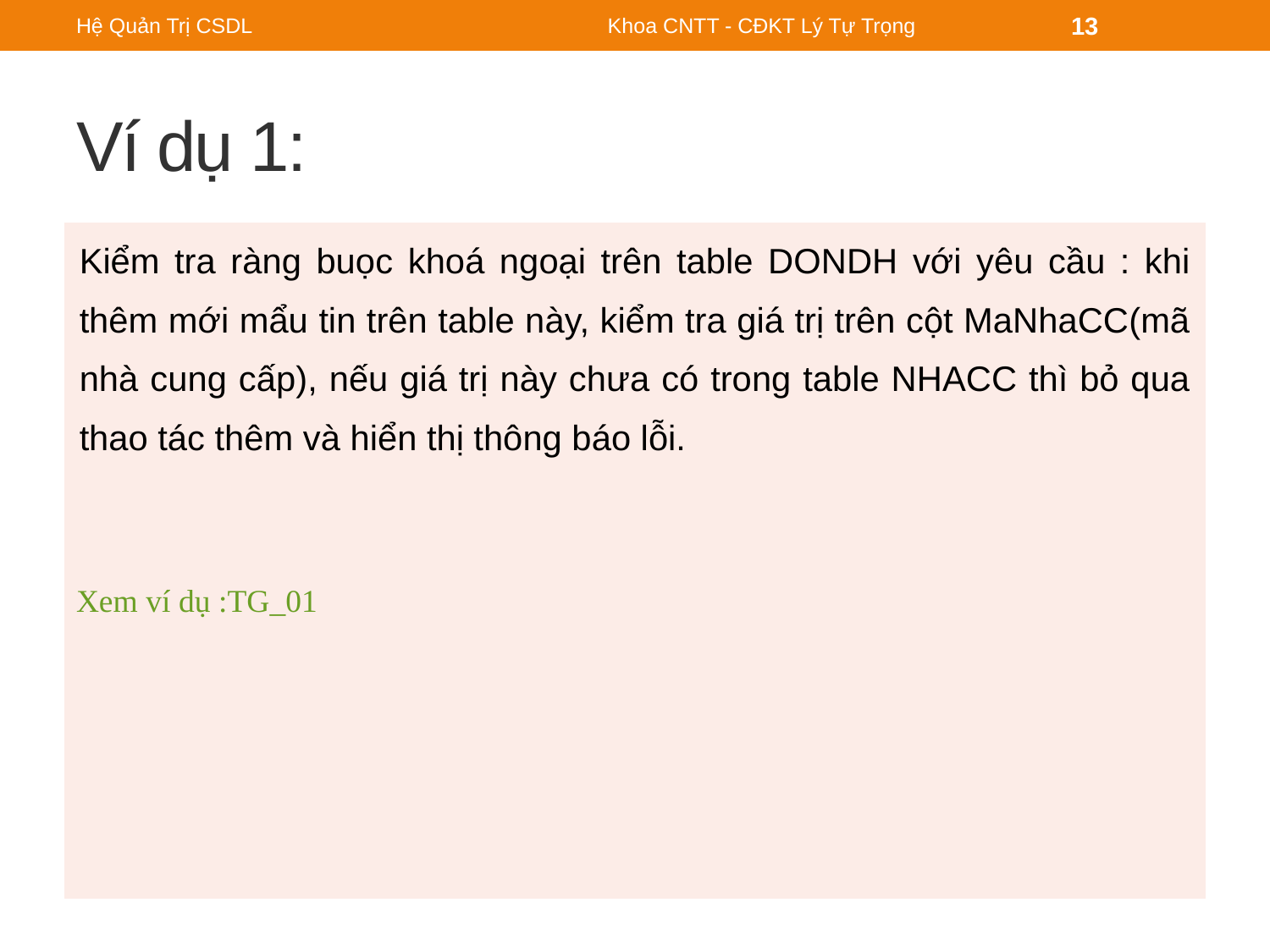

Hệ Quản Trị CSDL
Khoa CNTT - CĐKT Lý Tự Trọng
13
# Ví dụ 1:
| Kiểm tra ràng buọc khoá ngoại trên table DONDH với yêu cầu : khi thêm mới mẩu tin trên table này, kiểm tra giá trị trên cột MaNhaCC(mã nhà cung cấp), nếu giá trị này chưa có trong table NHACC thì bỏ qua thao tác thêm và hiển thị thông báo lỗi. |
| --- |
Xem ví dụ :TG_01